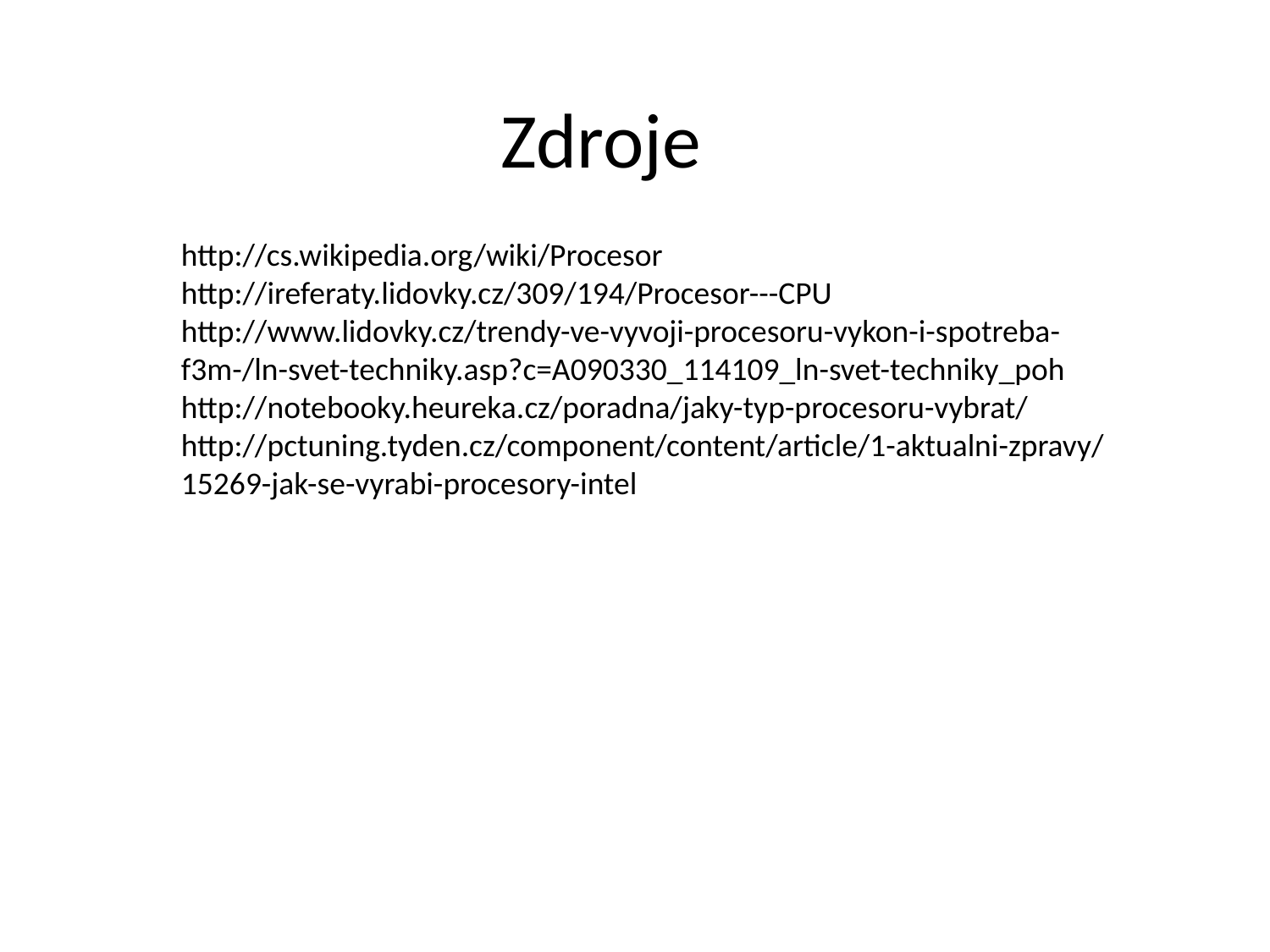

# Zdroje
http://cs.wikipedia.org/wiki/Procesor
http://ireferaty.lidovky.cz/309/194/Procesor---CPU
http://www.lidovky.cz/trendy-ve-vyvoji-procesoru-vykon-i-spotreba-f3m-/ln-svet-techniky.asp?c=A090330_114109_ln-svet-techniky_poh
http://notebooky.heureka.cz/poradna/jaky-typ-procesoru-vybrat/
http://pctuning.tyden.cz/component/content/article/1-aktualni-zpravy/15269-jak-se-vyrabi-procesory-intel